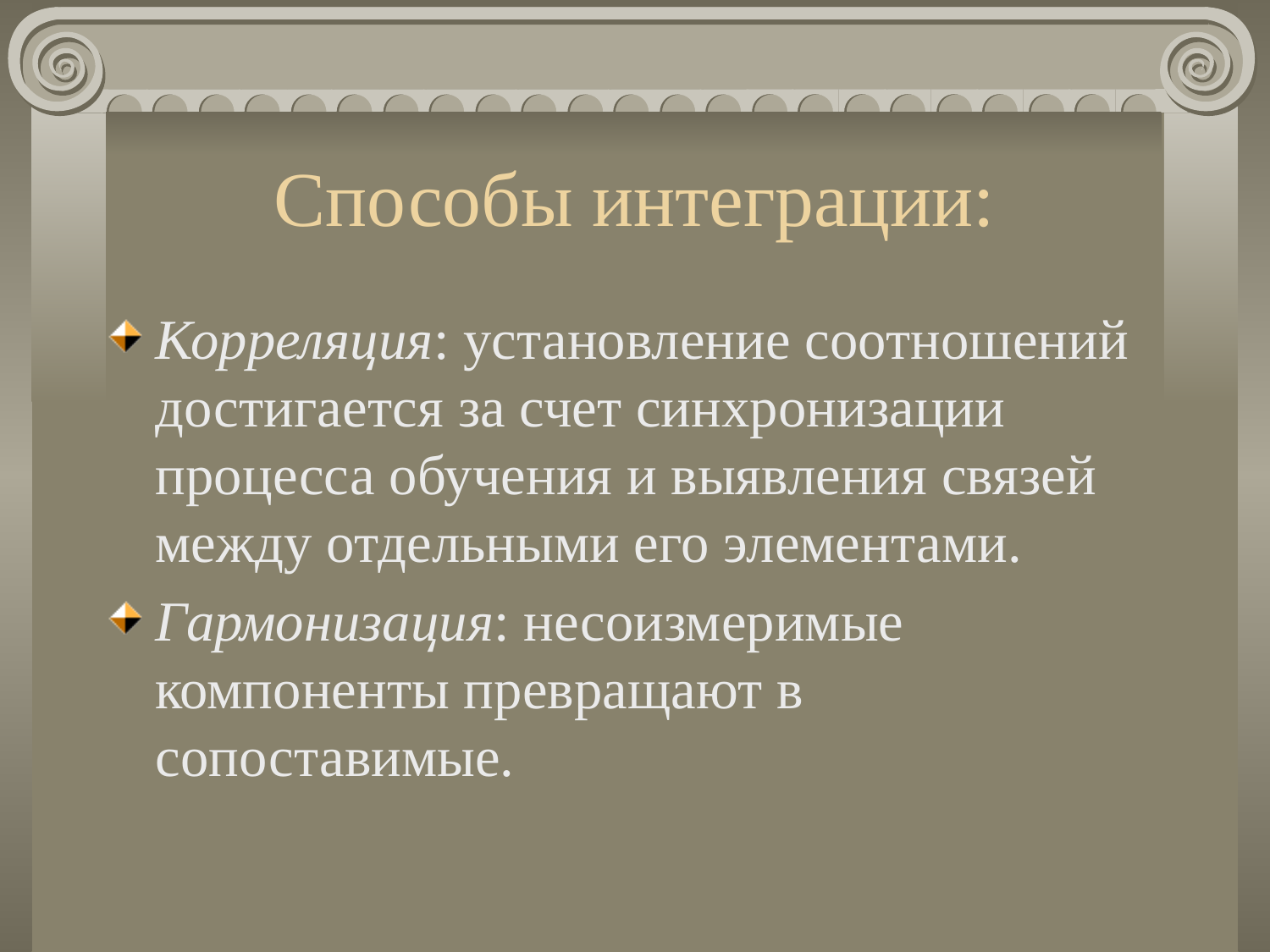

# Способы интеграции:
Корреляция: установление соотношений достигается за счет синхронизации процесса обучения и выявления связей между отдельными его элементами.
Гармонизация: несоизмеримые компоненты превращают в сопоставимые.